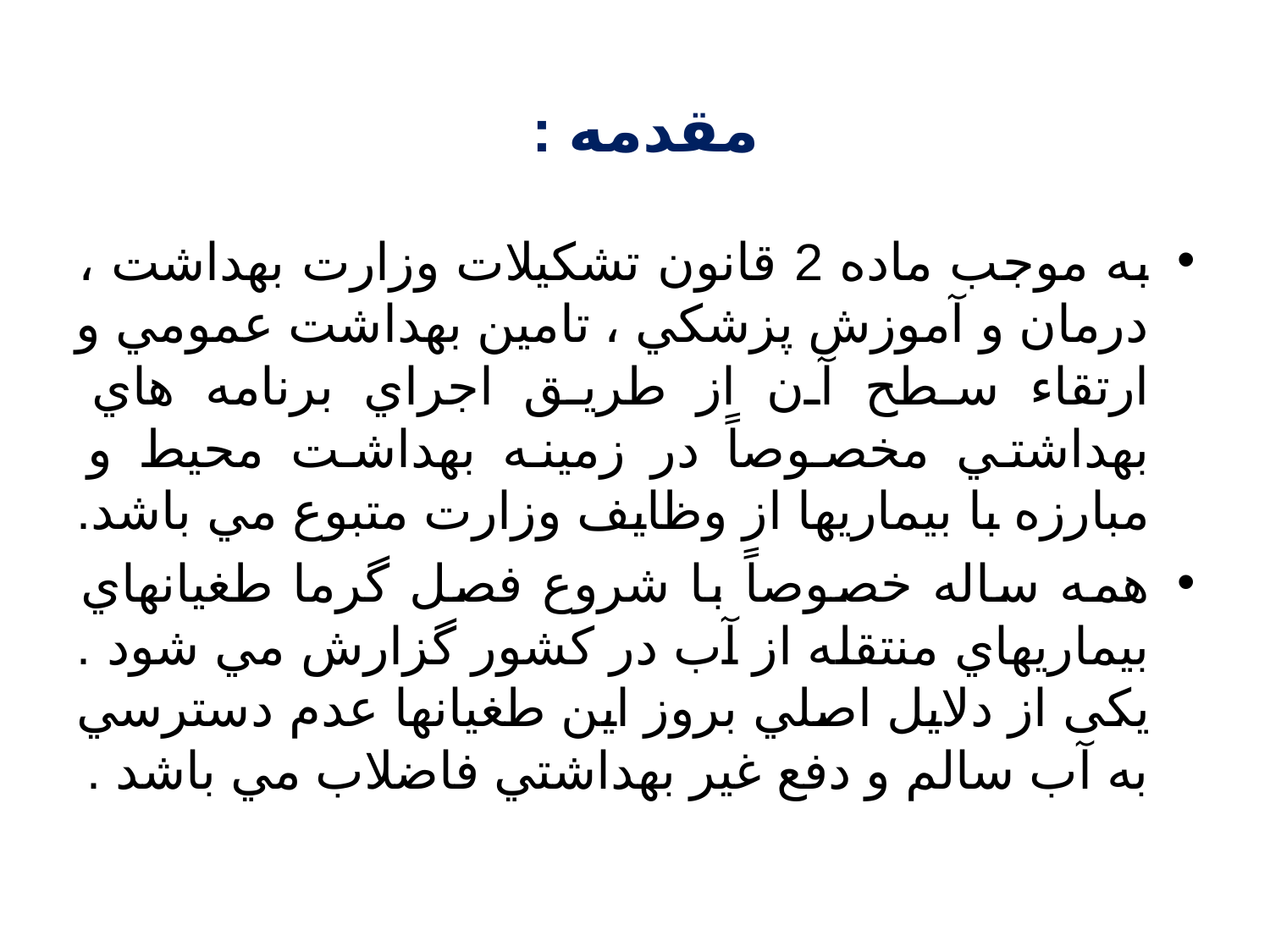

# مقدمه :
به موجب ماده 2 قانون تشكيلات وزارت بهداشت ، درمان و آموزش پزشكي ، تامين بهداشت عمومي و ارتقاء سطح آن از طريق اجراي برنامه هاي بهداشتي مخصوصاً در زمينه بهداشت محيط و مبارزه با بيماريها از وظايف وزارت متبوع مي باشد.
همه ساله خصوصاً با شروع فصل گرما طغيانهاي بيماريهاي منتقله از آب در كشور گزارش مي شود . یکی از دلايل اصلي بروز اين طغيانها عدم دسترسي به آب سالم و دفع غير بهداشتي فاضلاب مي باشد .